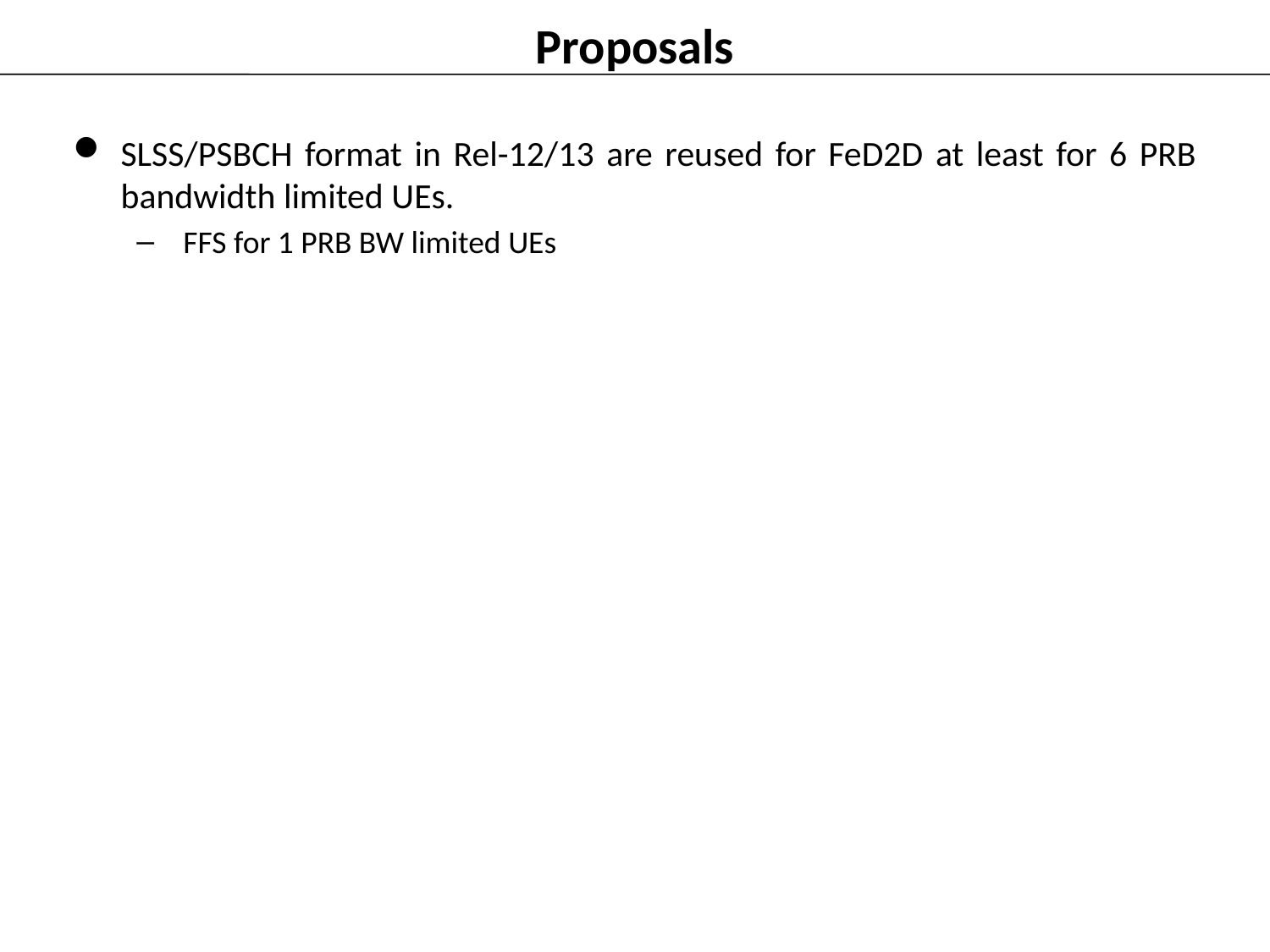

# Proposals
SLSS/PSBCH format in Rel-12/13 are reused for FeD2D at least for 6 PRB bandwidth limited UEs.
 FFS for 1 PRB BW limited UEs